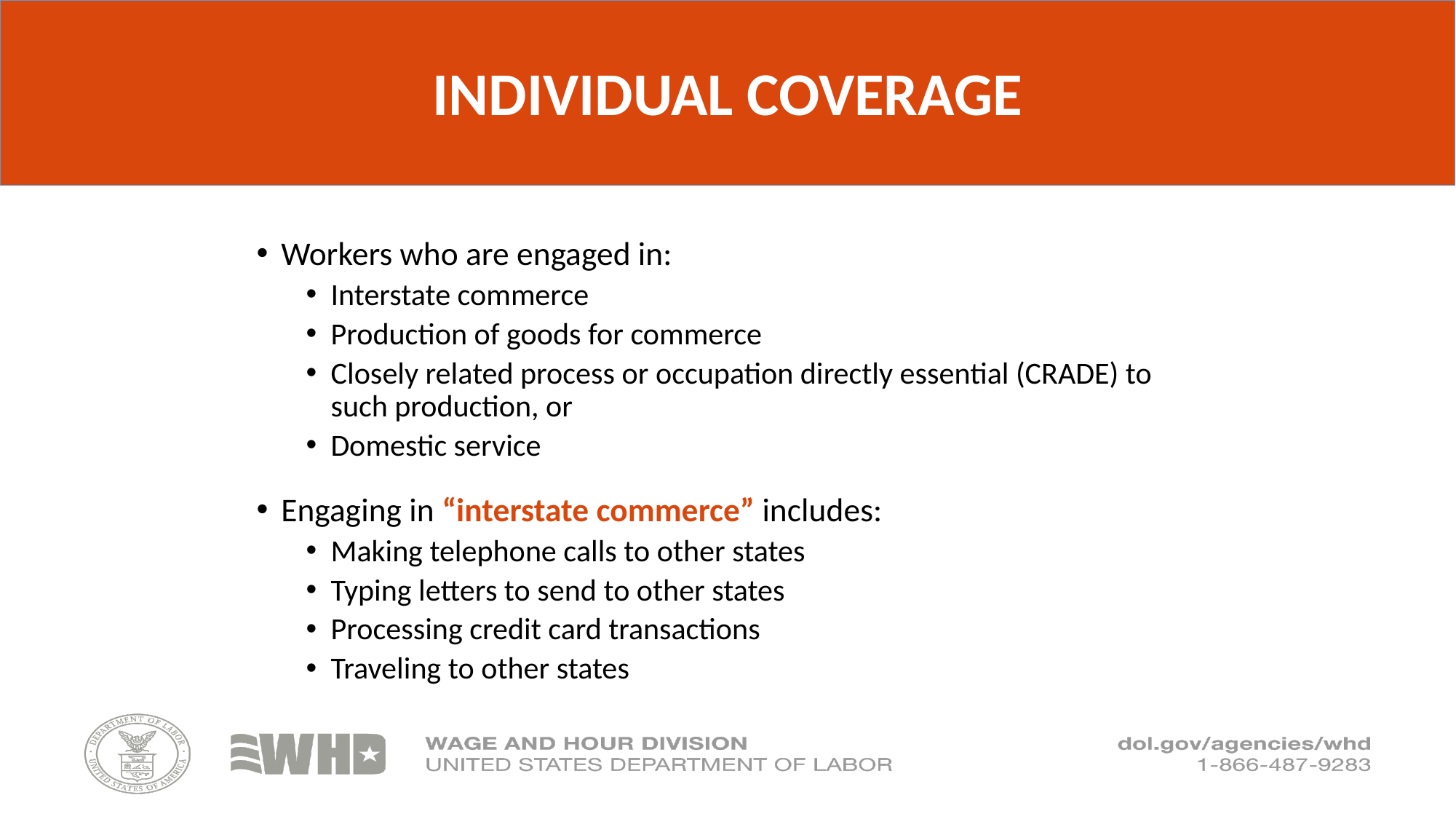

# INDIVIDUAL COVERAGE

Workers who are engaged in:
Interstate commerce
Production of goods for commerce
Closely related process or occupation directly essential (CRADE) to such production, or
Domestic service

Engaging in “interstate commerce” includes:
Making telephone calls to other states
Typing letters to send to other states
Processing credit card transactions
Traveling to other states